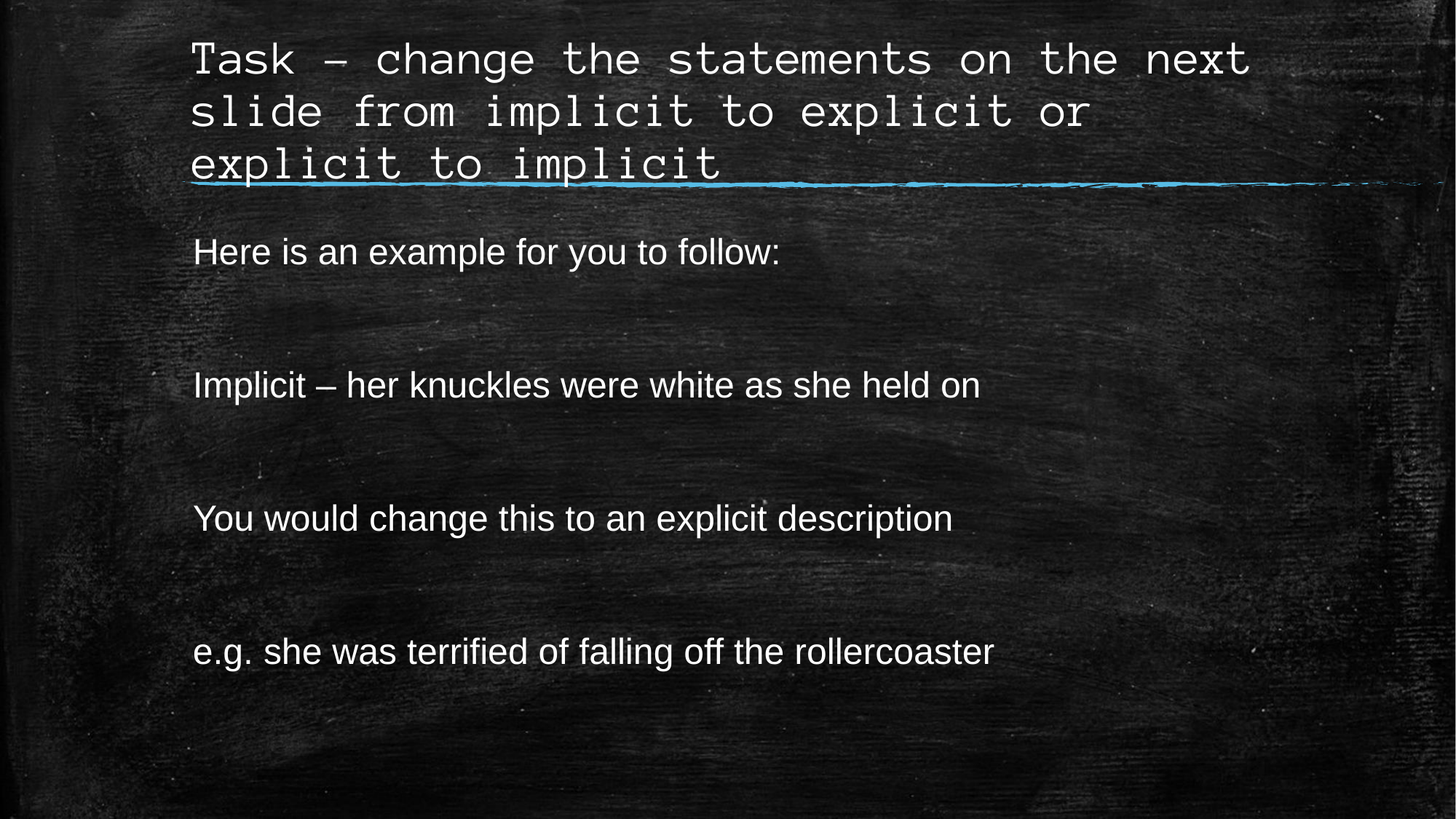

# Task – change the statements on the next slide from implicit to explicit or explicit to implicit
Here is an example for you to follow:

Implicit – her knuckles were white as she held on

You would change this to an explicit description

e.g. she was terrified of falling off the rollercoaster